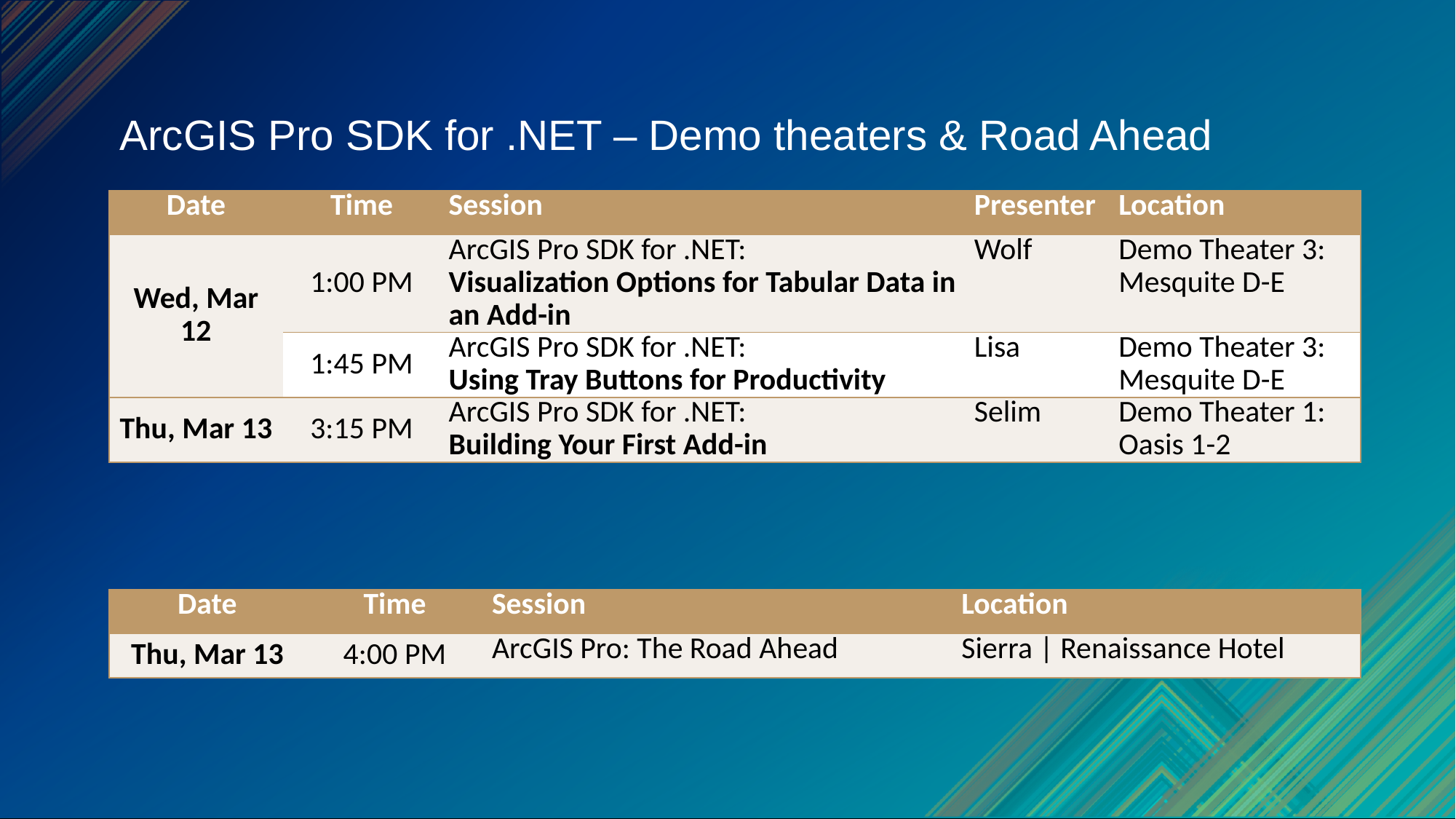

# ArcGIS Pro SDK for .NET – Demo theaters & Road Ahead

| Date | Time | Session | Presenter | Location |
| --- | --- | --- | --- | --- |
| Wed, Mar 12 | 1:00 PM | ArcGIS Pro SDK for .NET: Visualization Options for Tabular Data in an Add-in | Wolf | Demo Theater 3: Mesquite D-E |
|  | 1:45 PM | ArcGIS Pro SDK for .NET: Using Tray Buttons for Productivity | Lisa | Demo Theater 3: Mesquite D-E |
| Thu, Mar 13 | 3:15 PM | ArcGIS Pro SDK for .NET: Building Your First Add-in | Selim | Demo Theater 1: Oasis 1-2 |
| Date | Time | Session | Location |
| --- | --- | --- | --- |
| Thu, Mar 13 | 4:00 PM | ArcGIS Pro: The Road Ahead | Sierra | Renaissance Hotel |